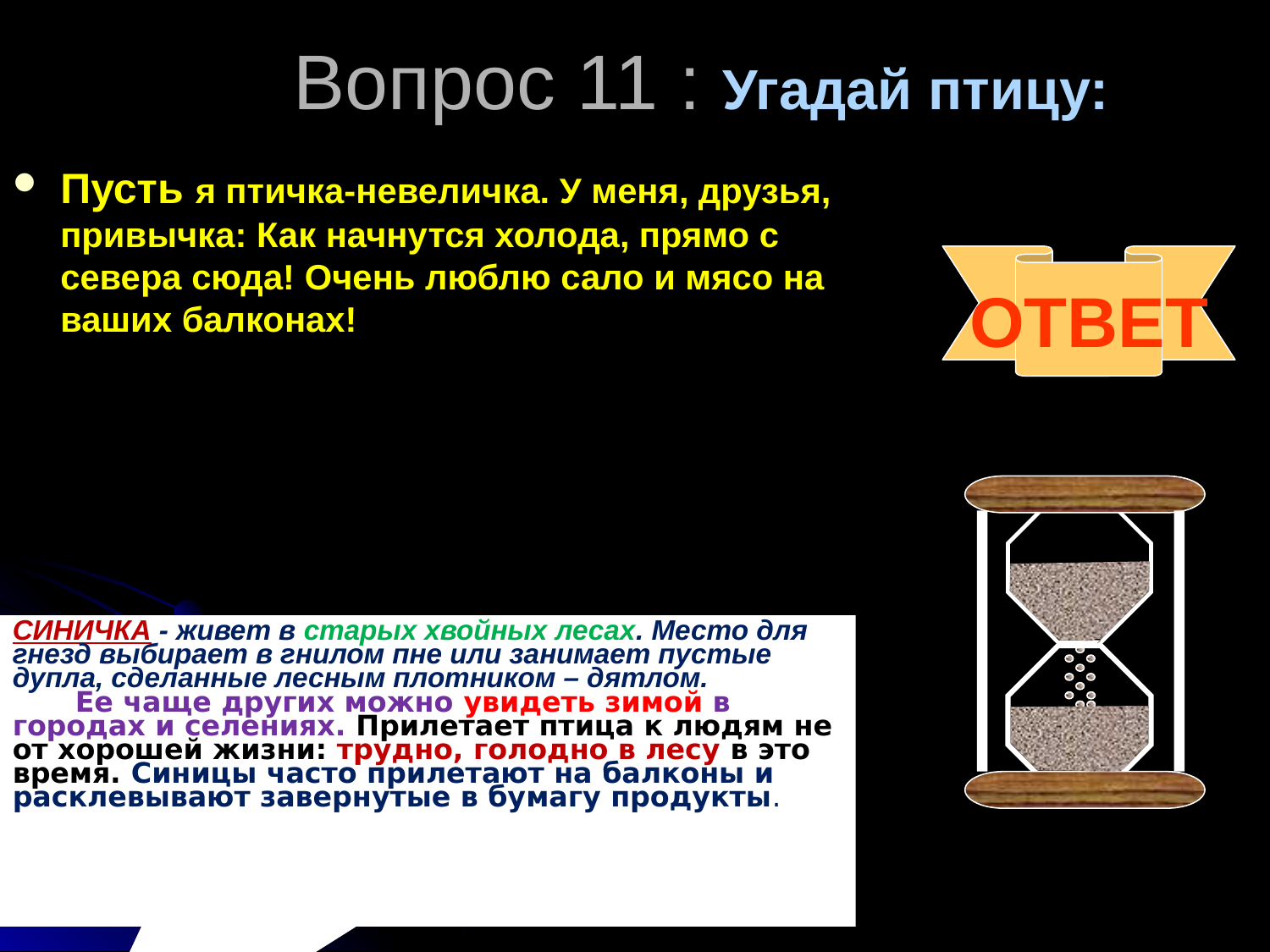

Вопрос 11 : Угадай птицу:
Пусть я птичка-невеличка. У меня, друзья, привычка: Как начнутся холода, прямо с севера сюда! Очень люблю сало и мясо на ваших балконах!

ОТВЕТ

СИНИЧКА - живет в старых хвойных лесах. Место для гнезд выбирает в гнилом пне или занимает пустые дупла, сделанные лесным плотником – дятлом.
        Ее чаще других можно увидеть зимой в городах и селениях. Прилетает птица к людям не от хорошей жизни: трудно, голодно в лесу в это время. Синицы часто прилетают на балконы и расклевывают завернутые в бумагу продукты.